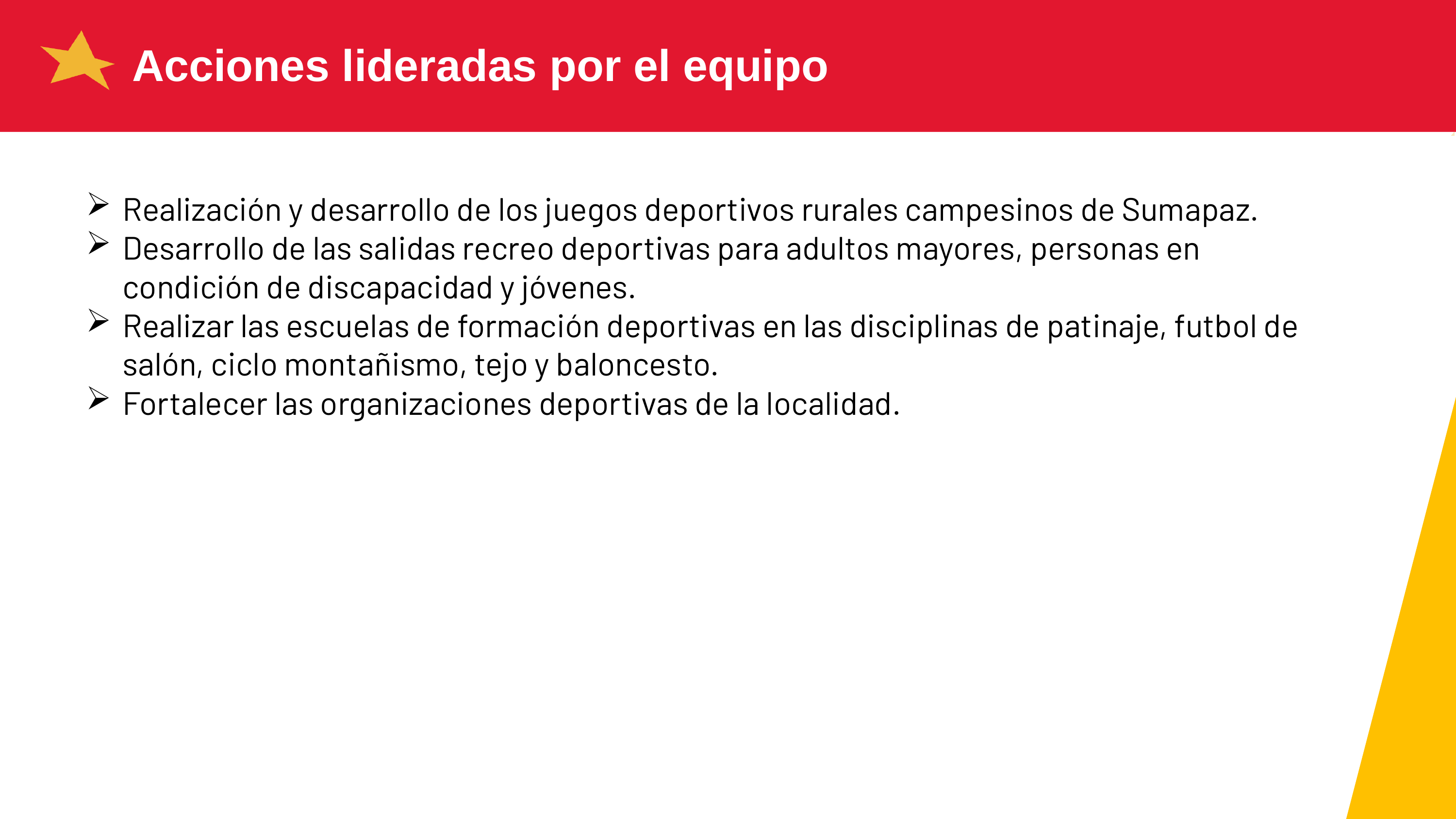

Acciones lideradas por el equipo

Realización y desarrollo de los juegos deportivos rurales campesinos de Sumapaz.
Desarrollo de las salidas recreo deportivas para adultos mayores, personas en condición de discapacidad y jóvenes.
Realizar las escuelas de formación deportivas en las disciplinas de patinaje, futbol de salón, ciclo montañismo, tejo y baloncesto.
Fortalecer las organizaciones deportivas de la localidad.